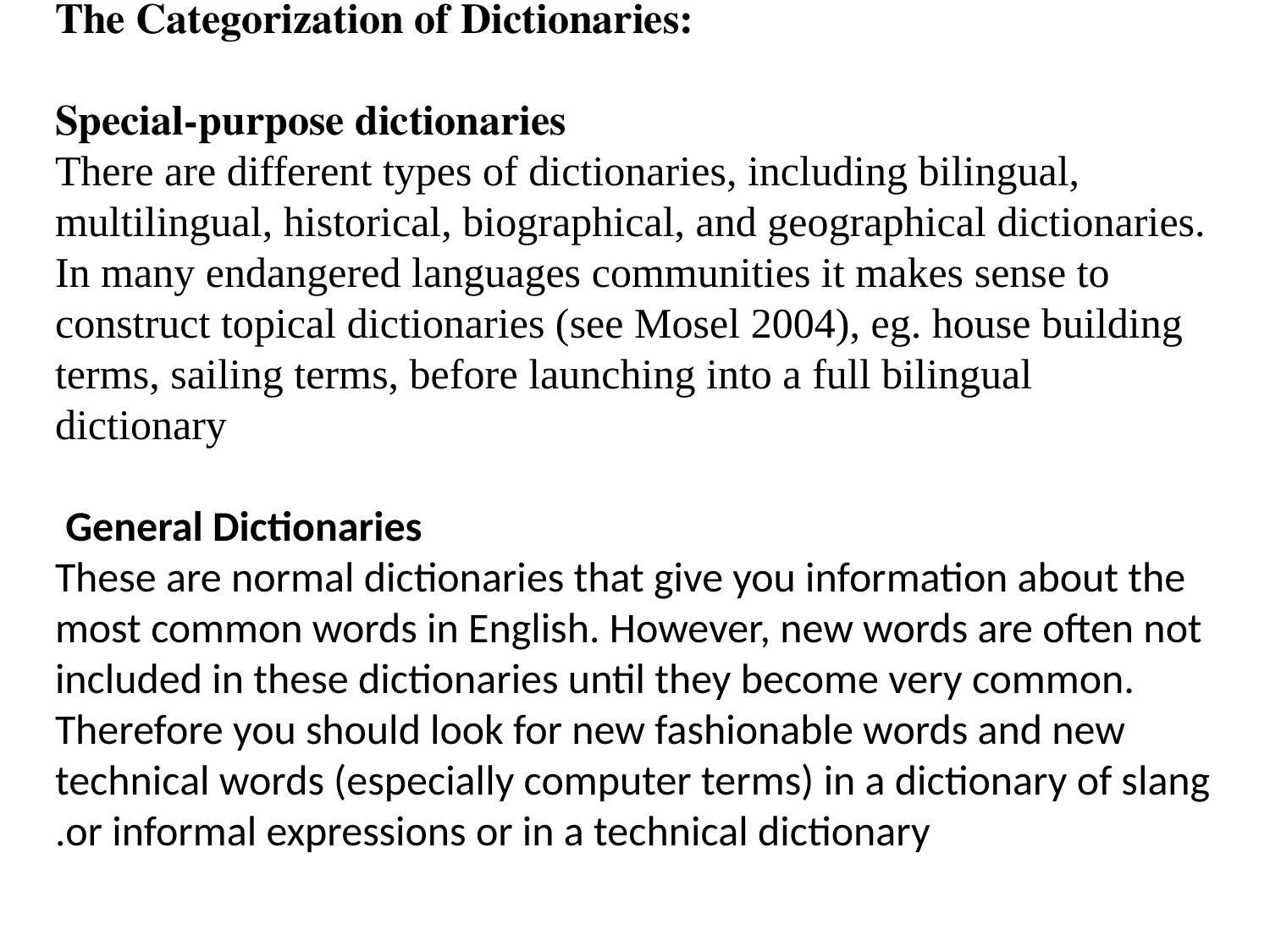

The Categorization of Dictionaries:

Special-purpose dictionaries
There are different types of dictionaries, including bilingual, multilingual, historical, biographical, and geographical dictionaries. In many endangered languages communities it makes sense to construct topical dictionaries (see Mosel 2004), eg. house building terms, sailing terms, before launching into a full bilingual dictionary

General Dictionaries
These are normal dictionaries that give you information about the most common words in English. However, new words are often not included in these dictionaries until they become very common. Therefore you should look for new fashionable words and new technical words (especially computer terms) in a dictionary of slang or informal expressions or in a technical dictionary.